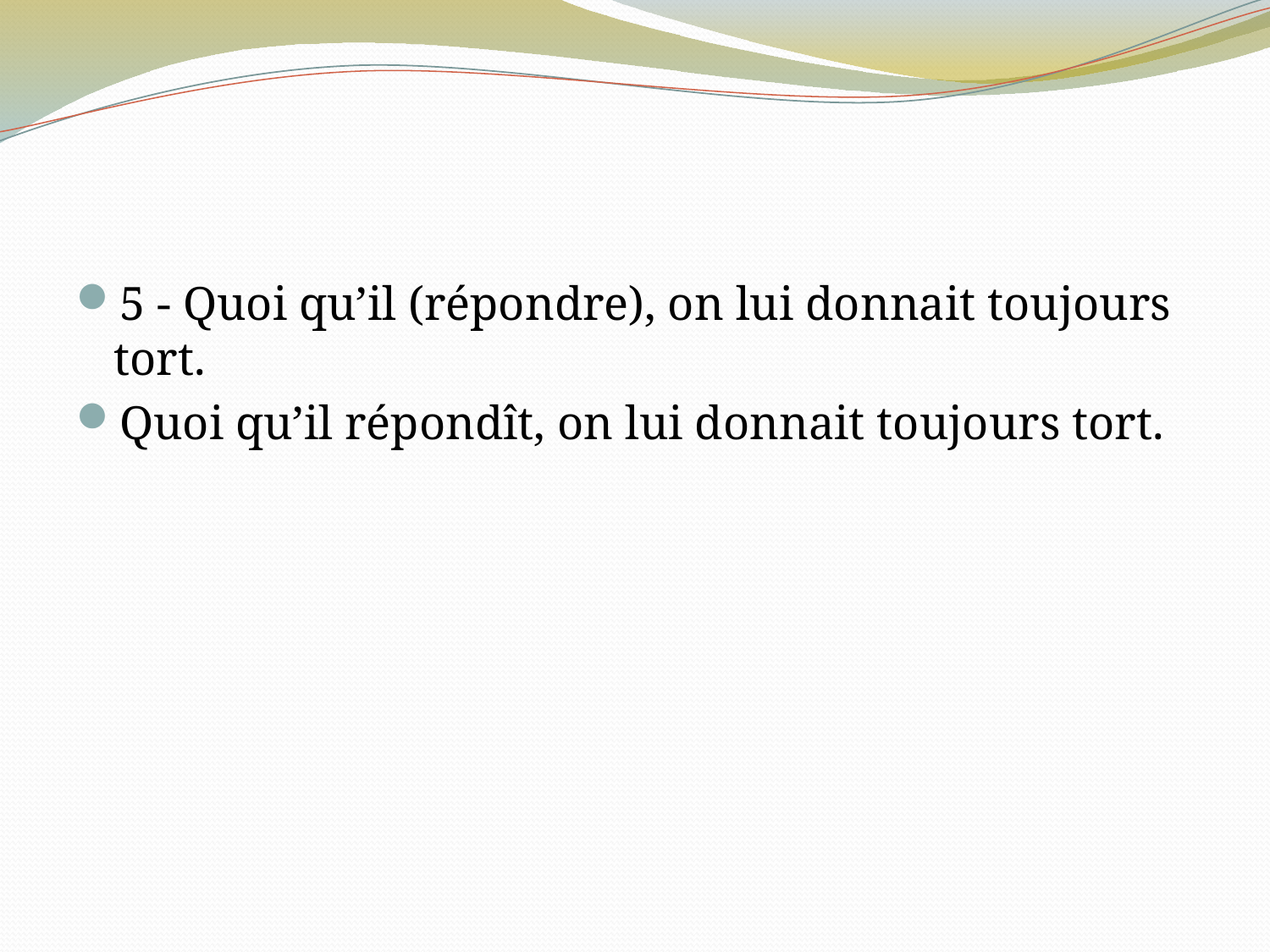

#
5 - Quoi qu’il (répondre), on lui donnait toujours tort.
Quoi qu’il répondît, on lui donnait toujours tort.